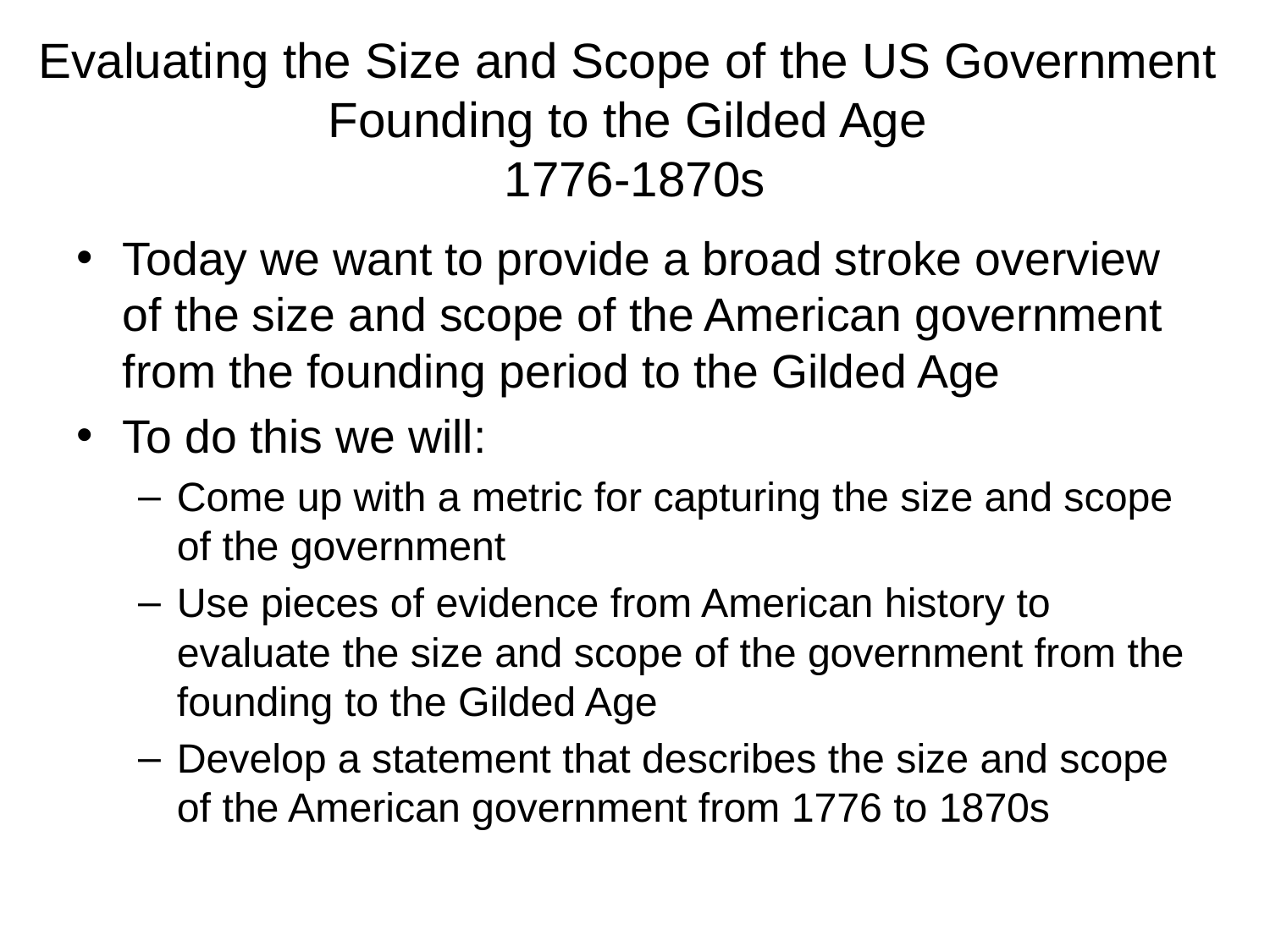

# Evaluating the Size and Scope of the US Government Founding to the Gilded Age 1776-1870s
Today we want to provide a broad stroke overview of the size and scope of the American government from the founding period to the Gilded Age
To do this we will:
Come up with a metric for capturing the size and scope of the government
Use pieces of evidence from American history to evaluate the size and scope of the government from the founding to the Gilded Age
Develop a statement that describes the size and scope of the American government from 1776 to 1870s